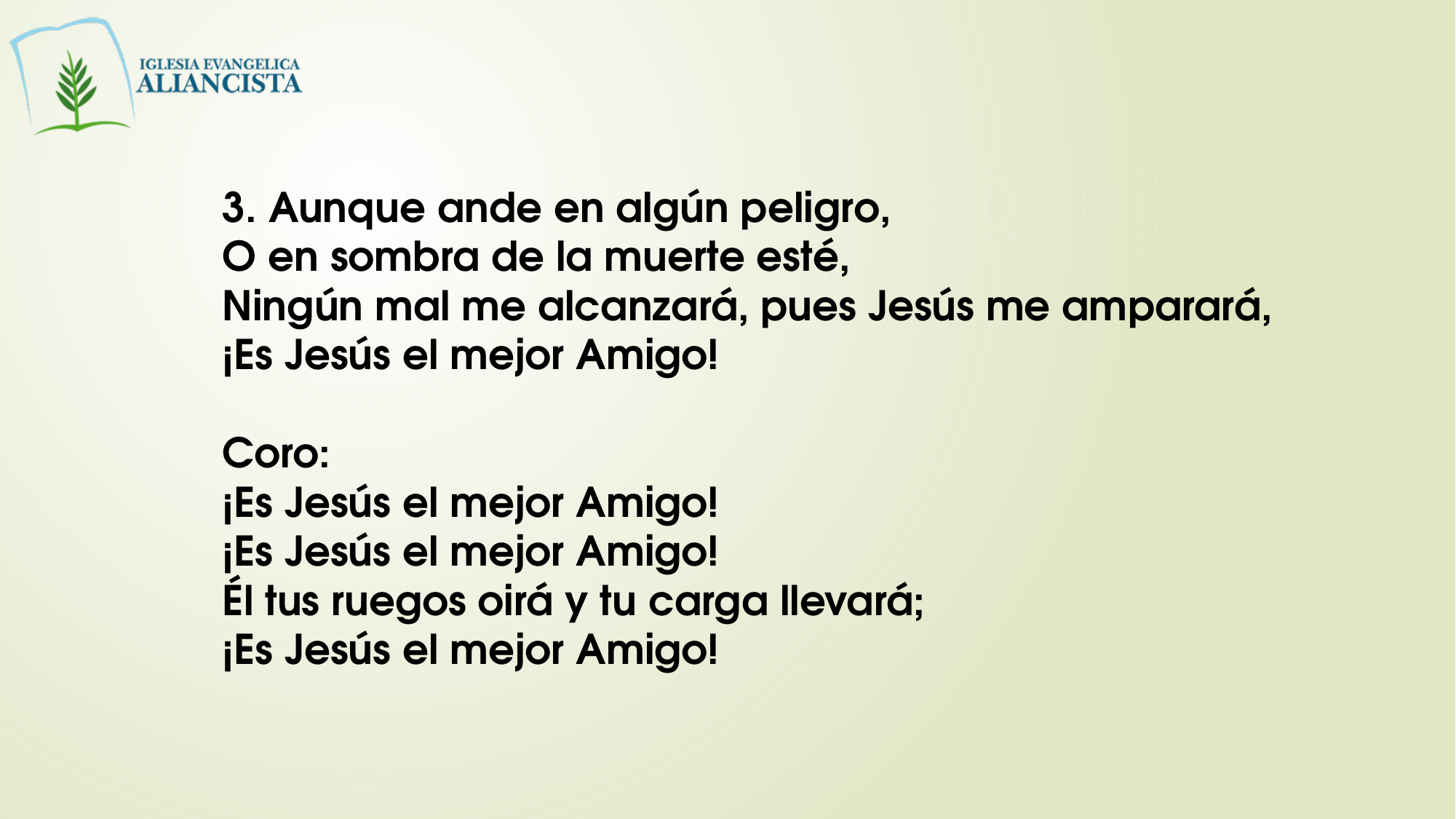

3. Aunque ande en algún peligro,
O en sombra de la muerte esté,
Ningún mal me alcanzará, pues Jesús me amparará,
¡Es Jesús el mejor Amigo!

Coro:
¡Es Jesús el mejor Amigo!
¡Es Jesús el mejor Amigo!
Él tus ruegos oirá y tu carga llevará;
¡Es Jesús el mejor Amigo!